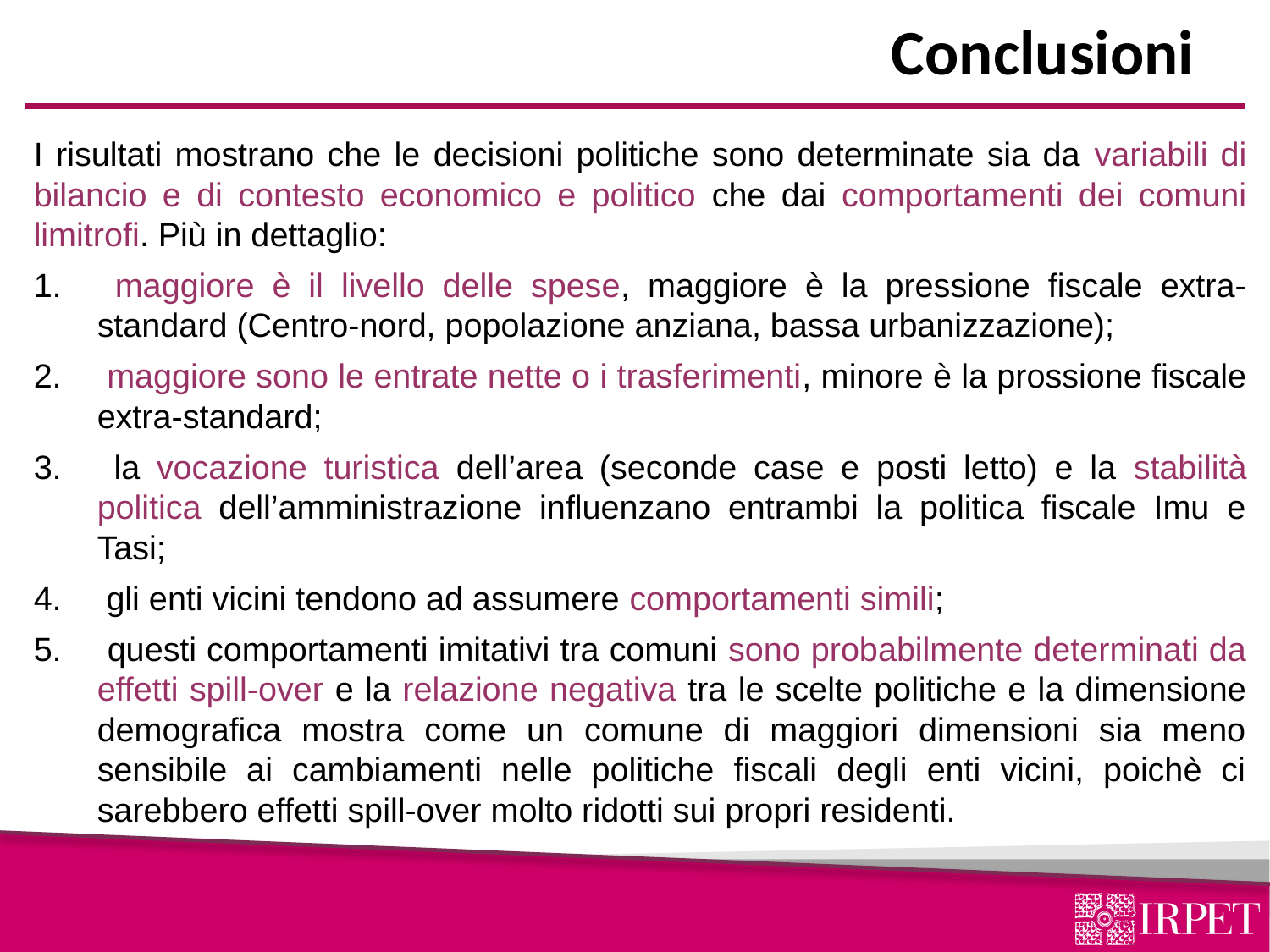

y =

# Conclusioni

I risultati mostrano che le decisioni politiche sono determinate sia da variabili di bilancio e di contesto economico e politico che dai comportamenti dei comuni limitrofi. Più in dettaglio:
 maggiore è il livello delle spese, maggiore è la pressione fiscale extra-standard (Centro-nord, popolazione anziana, bassa urbanizzazione);
 maggiore sono le entrate nette o i trasferimenti, minore è la prossione fiscale extra-standard;
 la vocazione turistica dell’area (seconde case e posti letto) e la stabilità politica dell’amministrazione influenzano entrambi la politica fiscale Imu e Tasi;
 gli enti vicini tendono ad assumere comportamenti simili;
 questi comportamenti imitativi tra comuni sono probabilmente determinati da effetti spill-over e la relazione negativa tra le scelte politiche e la dimensione demografica mostra come un comune di maggiori dimensioni sia meno sensibile ai cambiamenti nelle politiche fiscali degli enti vicini, poichè ci sarebbero effetti spill-over molto ridotti sui propri residenti.